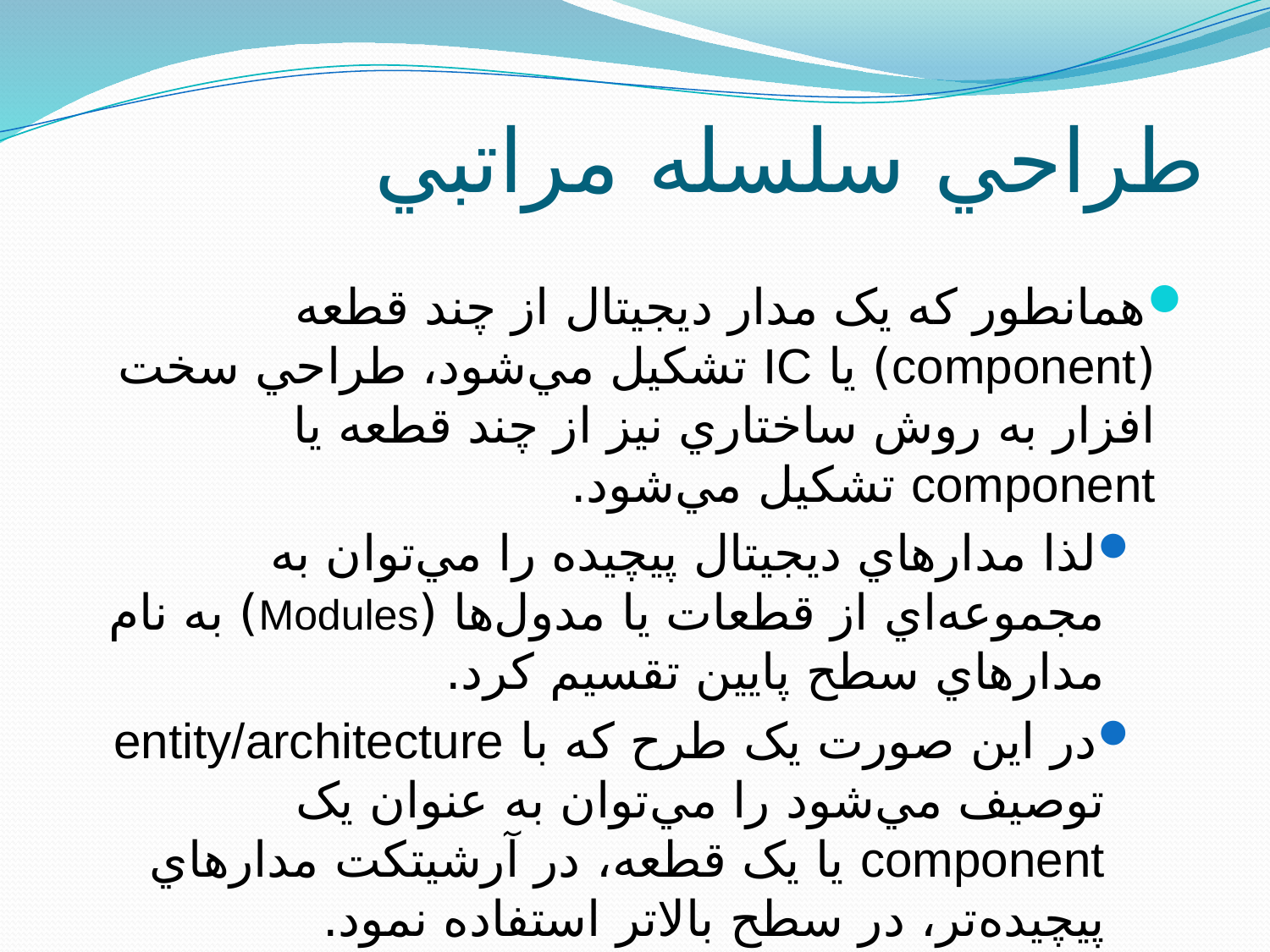

# طراحي سلسله مراتبي
همانطور که يک مدار ديجيتال از چند قطعه (component) يا IC تشکيل مي‌شود، طراحي سخت افزار به روش ساختاري نيز از چند قطعه يا component تشکيل مي‌شود.
لذا مدارهاي ديجيتال پيچيده را مي‌توان به مجموعه‌اي از قطعات يا مدول‌ها (Modules) به نام مدارهاي سطح پايين تقسيم کرد.
در اين صورت يک طرح که با entity/architecture توصيف مي‌شود را مي‌توان به عنوان يک component يا يک قطعه، در آرشيتکت مدارهاي پيچيده‌تر، در سطح بالاتر استفاده نمود.